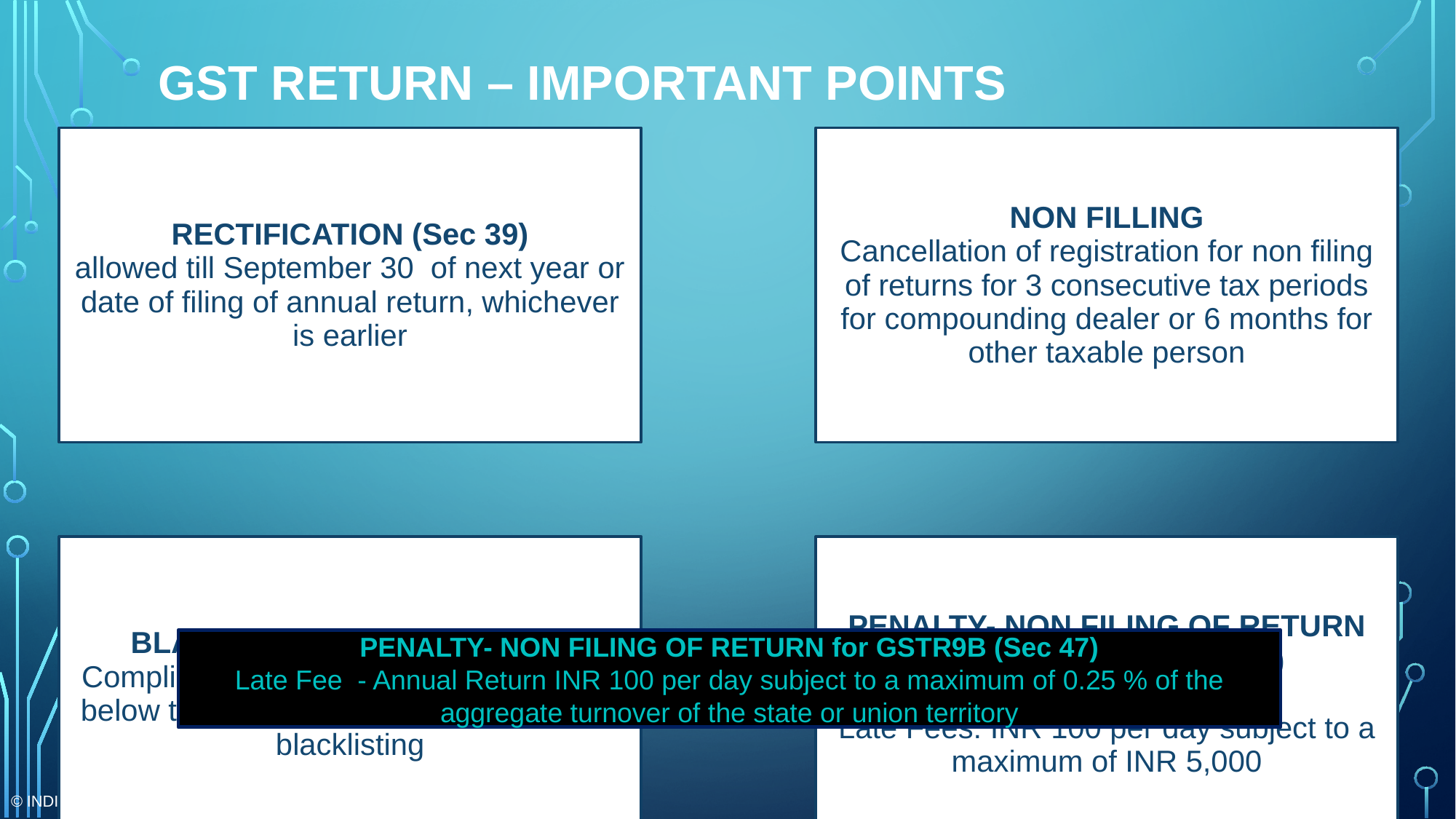

# GST Return – Important Points
NON FILLING
Cancellation of registration for non filing of returns for 3 consecutive tax periods for compounding dealer or 6 months for other taxable person
RECTIFICATION (Sec 39)
allowed till September 30  of next year or date of filing of annual return, whichever is earlier

PENALTY- NON FILING OF RETURN for GSTR9B (Sec 47)
Late Fee  - Annual Return INR 100 per day subject to a maximum of 0.25 % of the aggregate turnover of the state or union territory

158
© Indirect Taxes Committee, ICAI